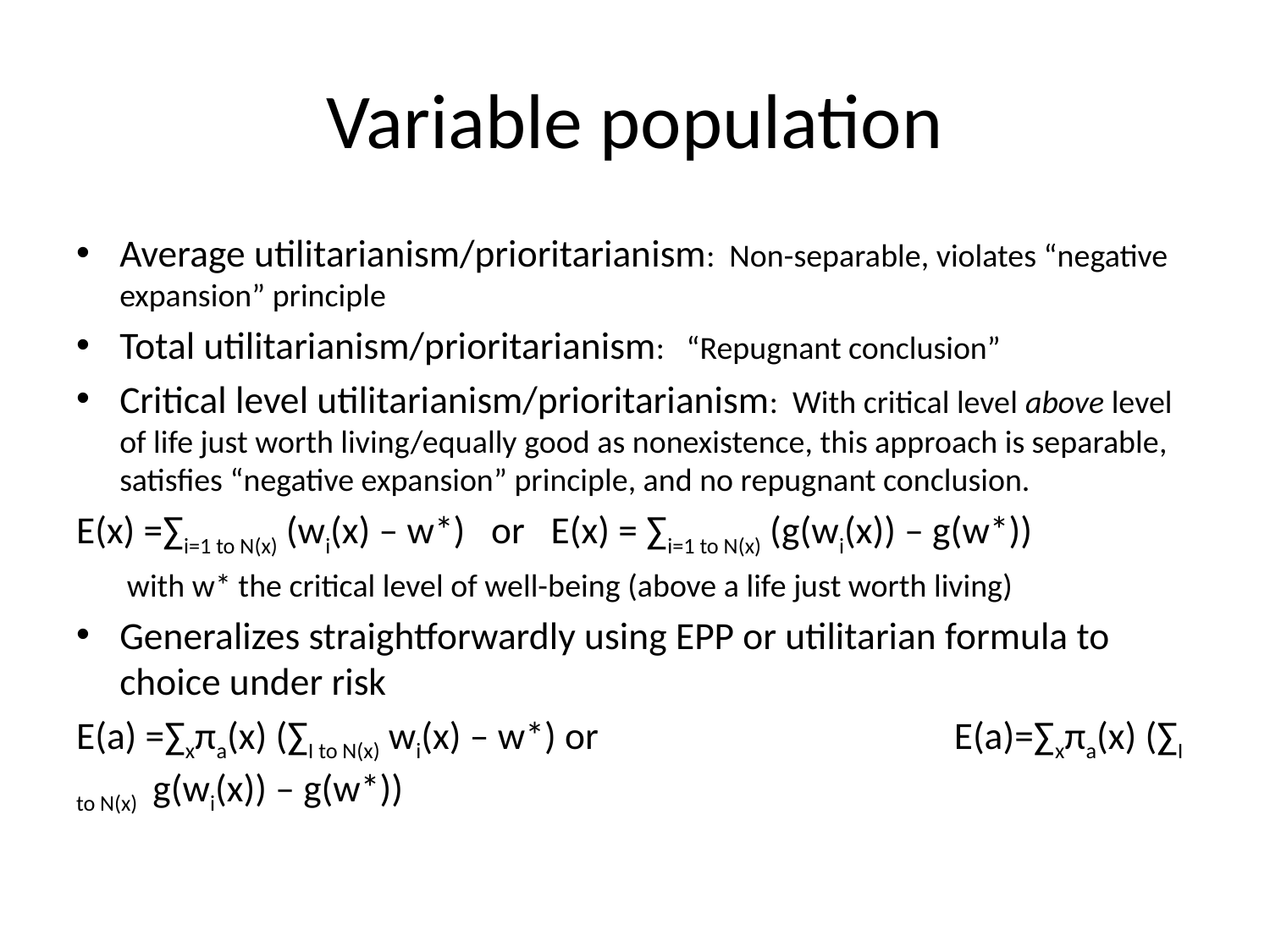

# Variable population
Average utilitarianism/prioritarianism:  Non-separable, violates “negative expansion” principle
Total utilitarianism/prioritarianism:   “Repugnant conclusion”
Critical level utilitarianism/prioritarianism:  With critical level above level of life just worth living/equally good as nonexistence, this approach is separable, satisfies “negative expansion” principle, and no repugnant conclusion.
E(x) =∑i=1 to N(x) (wi(x) – w*)   or   E(x) = ∑i=1 to N(x) (g(wi(x)) – g(w*))
with w* the critical level of well-being (above a life just worth living)
Generalizes straightforwardly using EPP or utilitarian formula to choice under risk
E(a) =∑xπa(x) (∑I to N(x) wi(x) – w*) or                                         E(a)=∑xπa(x) (∑I to N(x)   g(wi(x)) – g(w*))